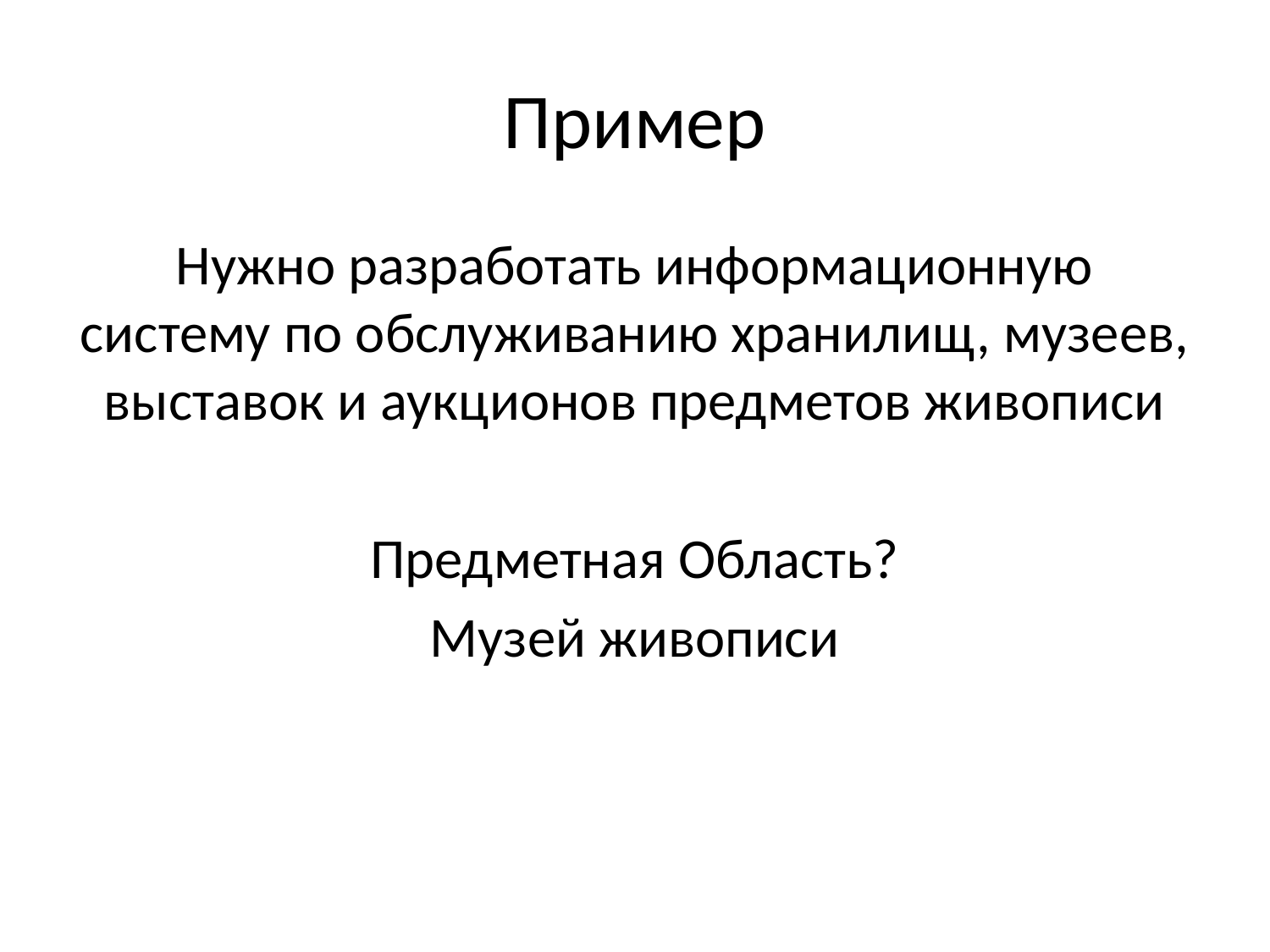

# Пример
Нужно разработать информационную систему по обслуживанию хранилищ, музеев, выставок и аукционов предметов живописи

Предметная Область?
Музей живописи